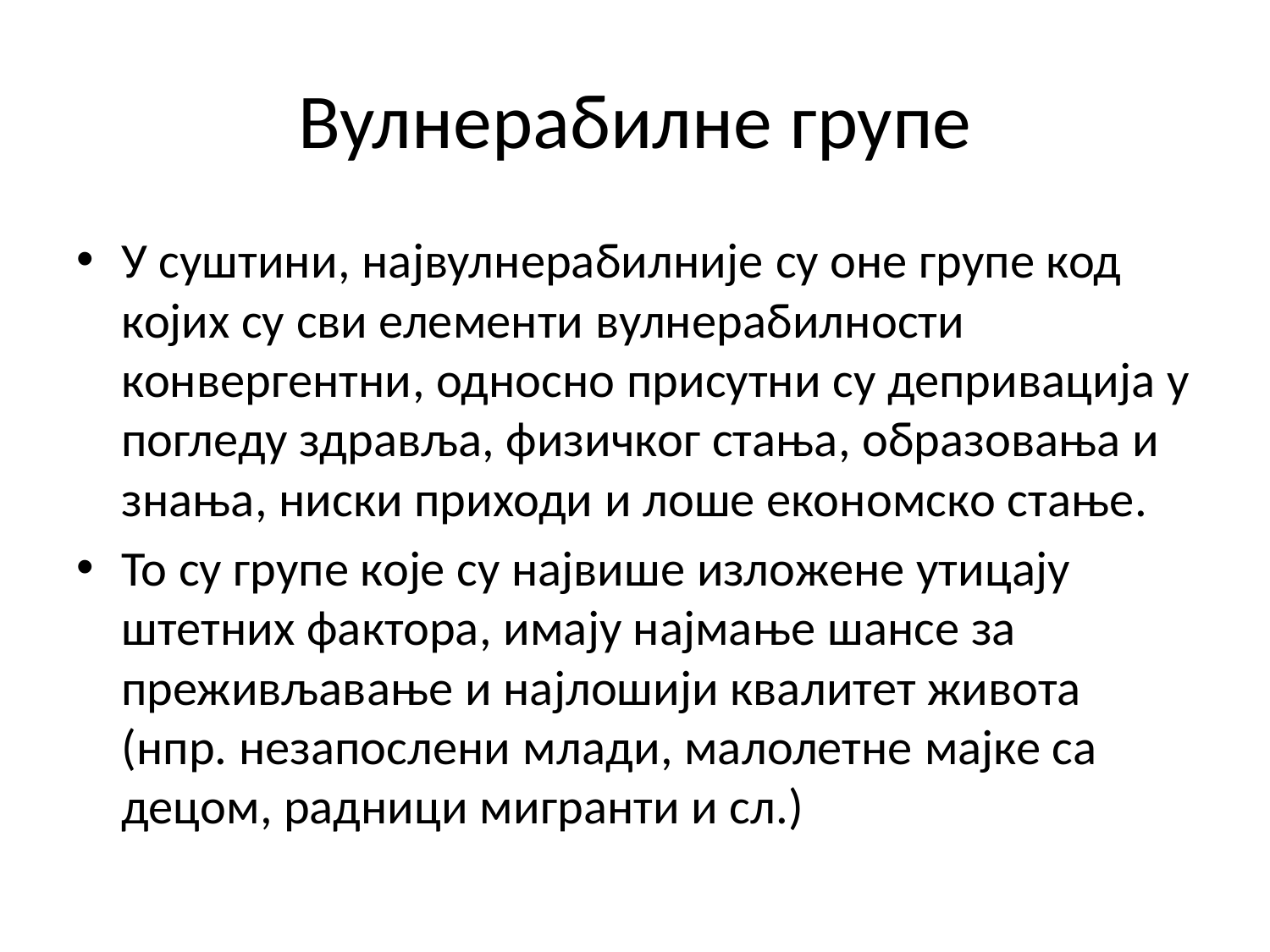

# Вулнерабилне групе
У суштини, највулнерабилније су оне групе код којих су сви елементи вулнерабилности конвергентни, односно присутни су депривација у погледу здравља, физичког стања, образовања и знања, ниски приходи и лоше економско стање.
То су групе које су највише изложене утицају штетних фактора, имају најмање шансе за преживљавање и најлошији квалитет живота (нпр. незапослени млади, малолетне мајке са децом, радници мигранти и сл.)